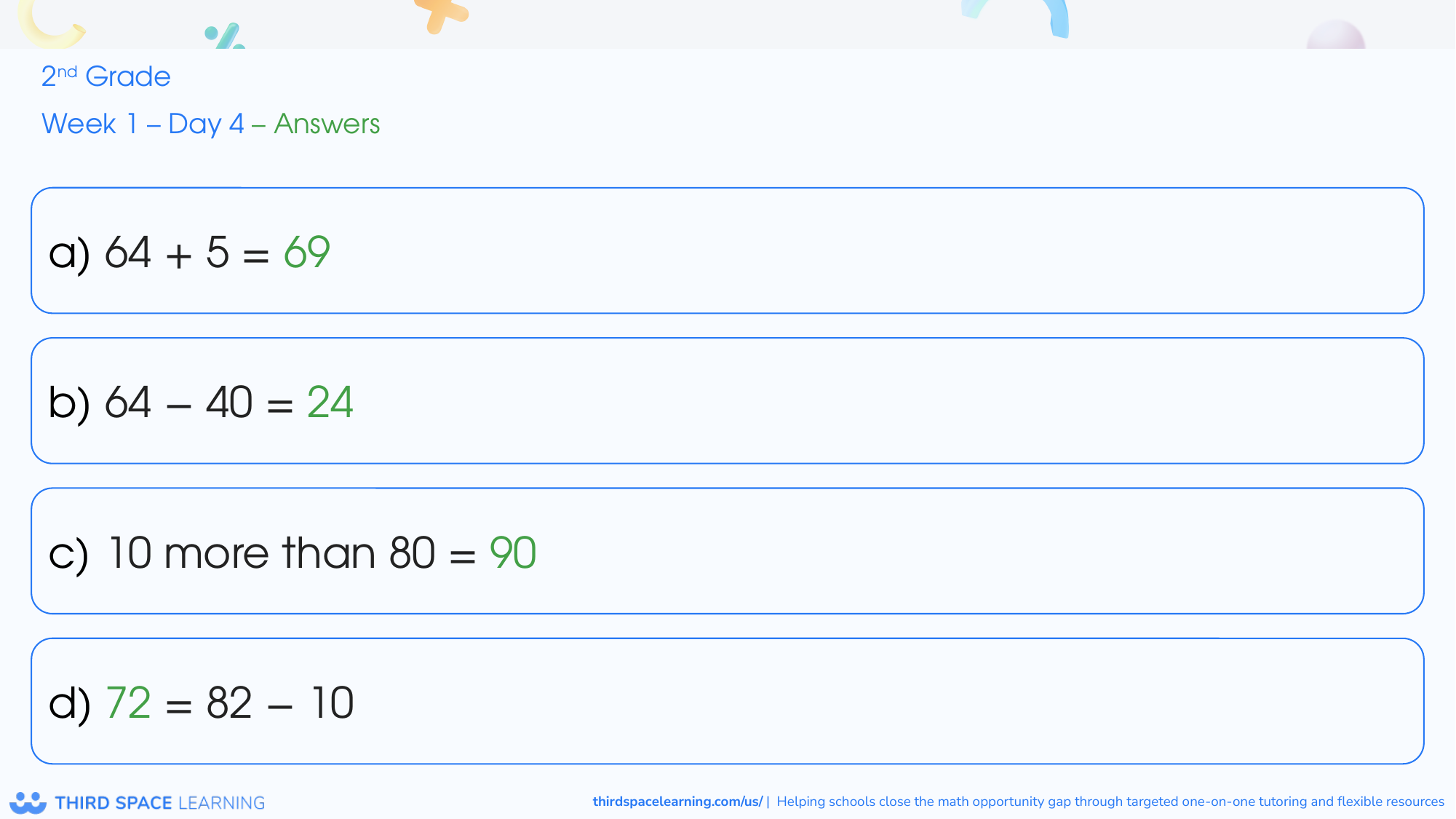

2nd Grade
Week 1 – Day 4 – Answers
64 + 5 = 69
64 − 40 = 24
10 more than 80 = 90
72 = 82 − 10